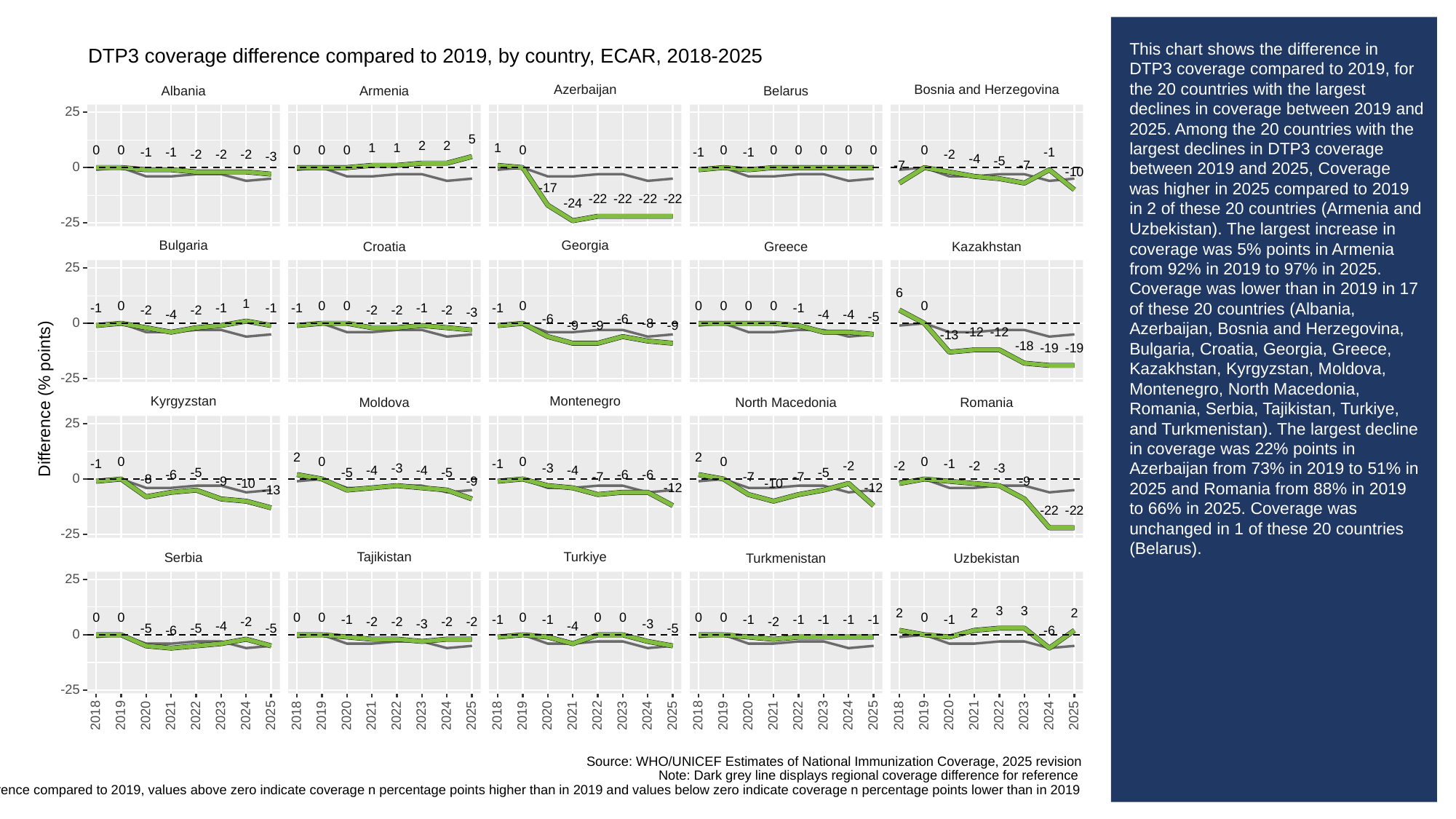

# This chart shows the difference in DTP3 coverage compared to 2019, for the 20 countries with the largest declines in coverage between 2019 and 2025. Among the 20 countries with the largest declines in DTP3 coverage between 2019 and 2025, Coverage was higher in 2025 compared to 2019 in 2 of these 20 countries (Armenia and Uzbekistan). The largest increase in coverage was 5% points in Armenia from 92% in 2019 to 97% in 2025. Coverage was lower than in 2019 in 17 of these 20 countries (Albania, Azerbaijan, Bosnia and Herzegovina, Bulgaria, Croatia, Georgia, Greece, Kazakhstan, Kyrgyzstan, Moldova, Montenegro, North Macedonia, Romania, Serbia, Tajikistan, Turkiye, and Turkmenistan). The largest decline in coverage was 22% points in Azerbaijan from 73% in 2019 to 51% in 2025 and Romania from 88% in 2019 to 66% in 2025. Coverage was unchanged in 1 of these 20 countries (Belarus).

DTP3 coverage difference compared to 2019, by country, ECAR, 2018-2025
Azerbaijan
Bosnia and Herzegovina
Albania
Armenia
Belarus

25

5

2
2
1
1
1
0
0
0
0
0
0
0
0
0
0
0
0
0
-1
-1
-1
-1
-1
-2
-2
-2
-2
-3
-4

-5
-7
-7
0

-10
-17
-22
-22
-22
-22

-24
-25

Georgia
Bulgaria
Croatia
Greece
Kazakhstan

25

6

1
0
0
0
0
0
0
0
0
0
-1
-1
-1
-1
-1
-1
-1
-2
-2
-2
-2
-2
-3

-4
-4
-4
-5
-6
-6
0
-8

-9
-9
-9

-12
-12
-13
-18
-19
-19

-25

Difference (% points)
Kyrgyzstan
Montenegro
Moldova
North Macedonia
Romania

25

2
2
0
0
0
0
0
-1
-1
-1
-2
-2
-2
-3
-3
-3
-4
-4
-4
-5
-5
-5
-5
-6
-6
-6
-7
-7
-7
0

-8
-9
-9
-9

-10
-10
-12
-12
-13
-22
-22

-25

Tajikistan
Turkiye
Serbia
Uzbekistan
Turkmenistan

25

3
3

2
2
2
0
0
0
0
0
0
0
0
0
0
-1
-1
-1
-1
-1
-1
-1
-1
-1
-2
-2
-2
-2
-2
-2
-3
-3
-4
-4
-5
-5
-5
-5
-6
-6

0

-25

2023
2023
2023
2023
2023
2018
2019
2020
2021
2022
2024
2025
2018
2019
2020
2021
2022
2024
2025
2018
2019
2020
2021
2022
2024
2025
2018
2019
2020
2021
2022
2024
2025
2018
2019
2020
2021
2022
2024
2025
Source: WHO/UNICEF Estimates of National Immunization Coverage, 2025 revision
Note: Dark grey line displays regional coverage difference for reference
When looking at coverage difference compared to 2019, values above zero indicate coverage n percentage points higher than in 2019 and values below zero indicate coverage n percentage points lower than in 2019